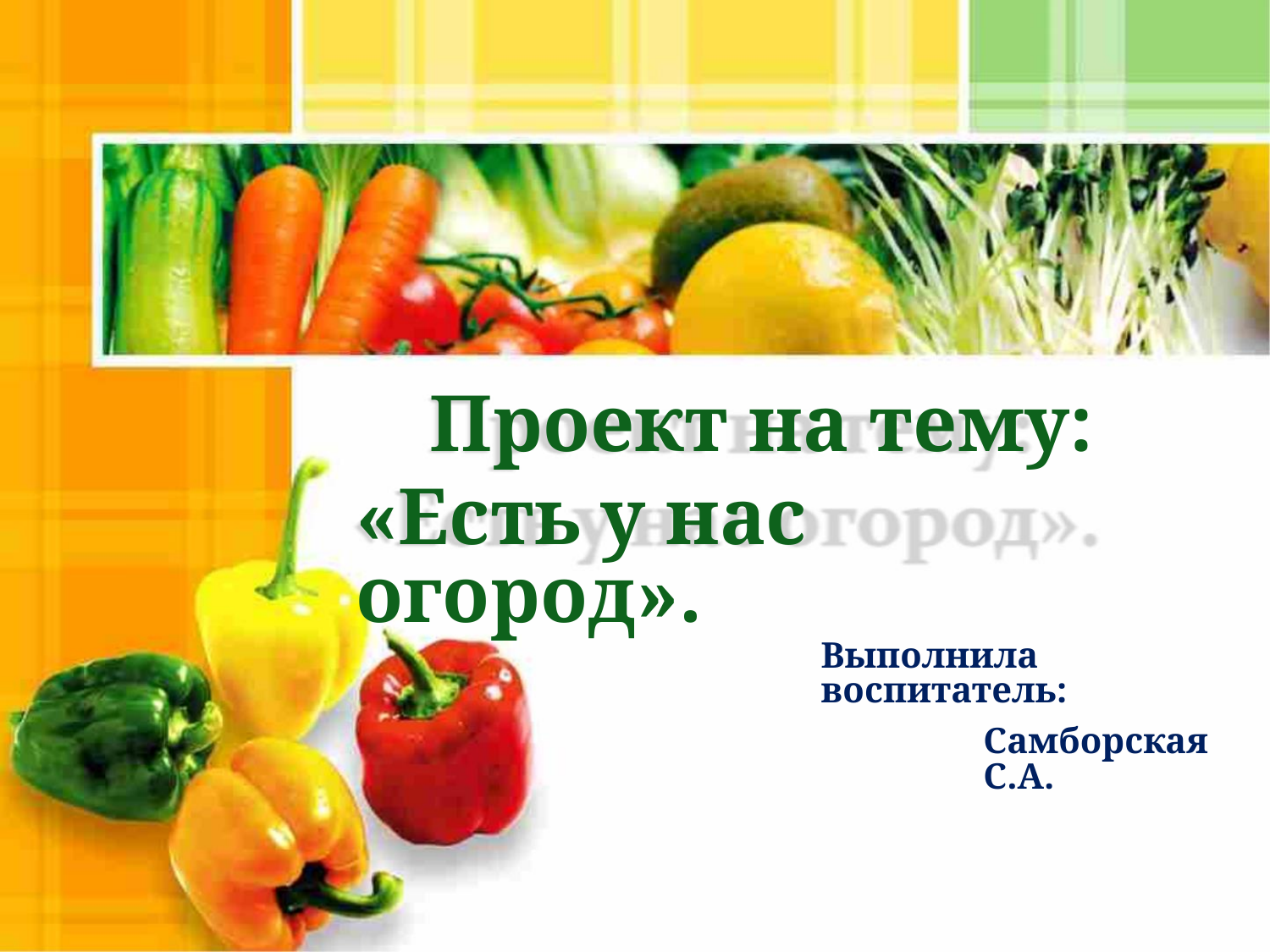

Проект на тему:
«Есть у нас огород».
Выполнила воспитатель:
Самборская С.А.